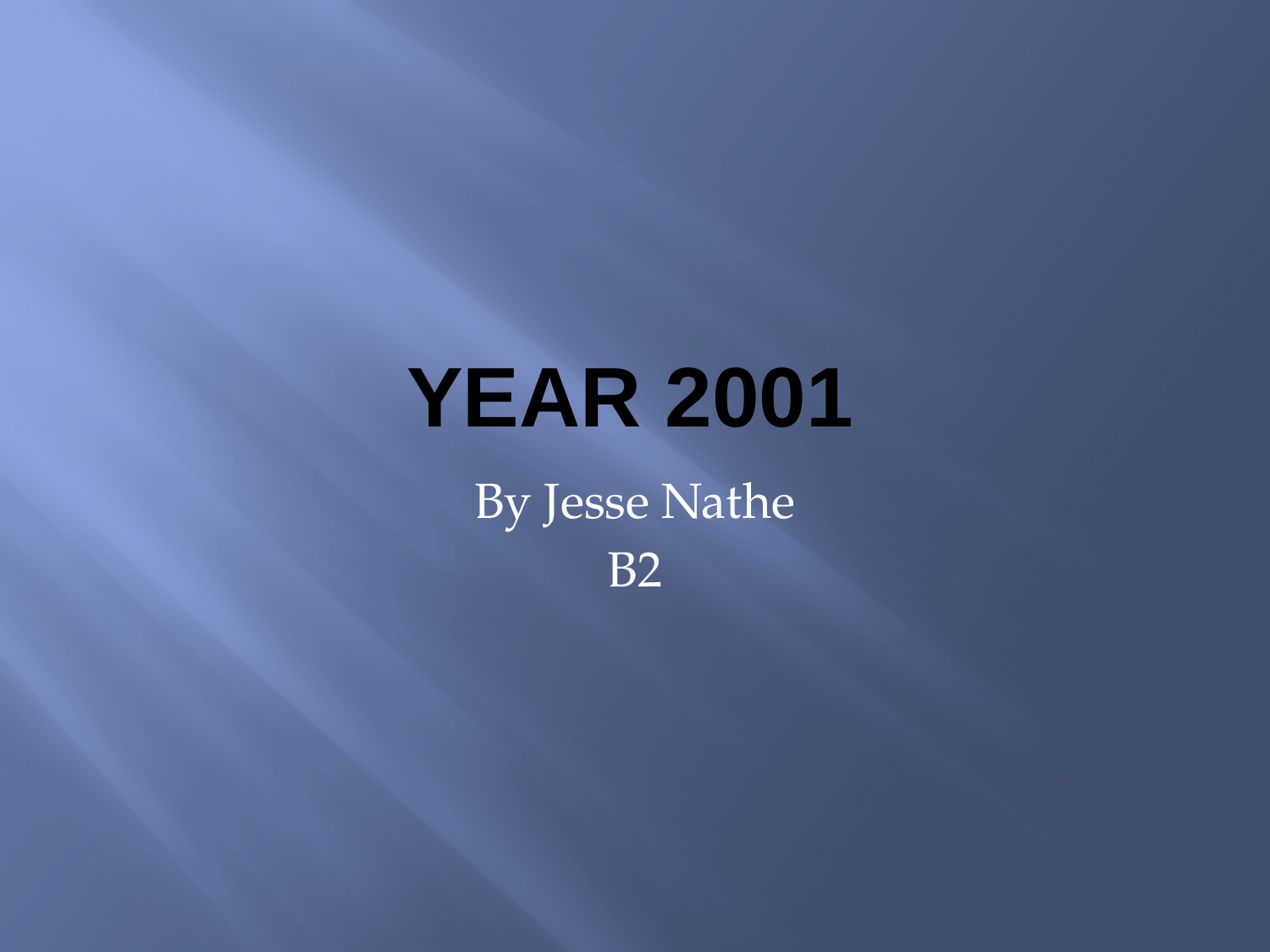

# Year 2001
By Jesse Nathe
B2